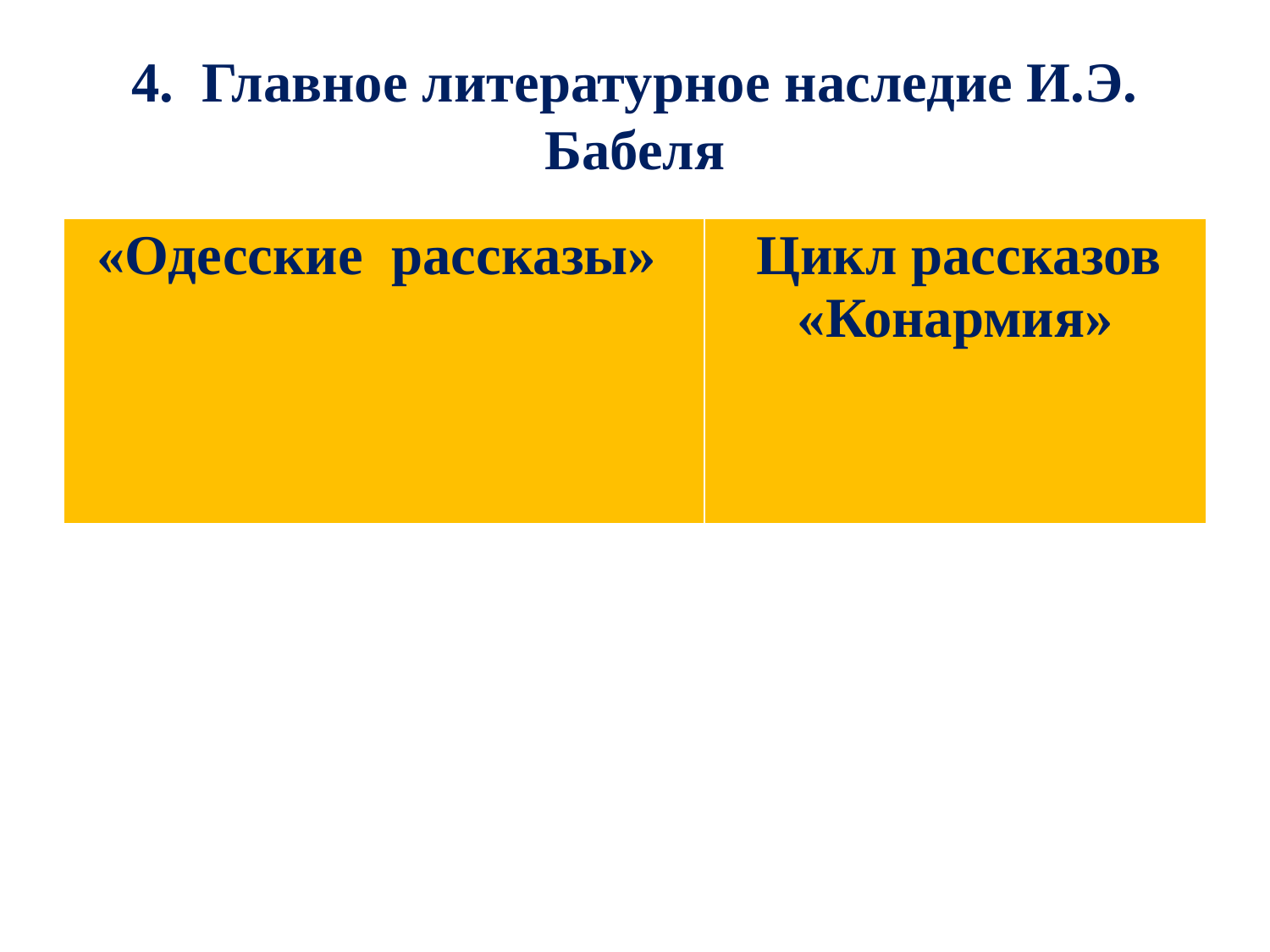

# 4.  Главное литературное наследие И.Э. Бабеля
| «Одесские рассказы» | Цикл рассказов «Конармия» |
| --- | --- |